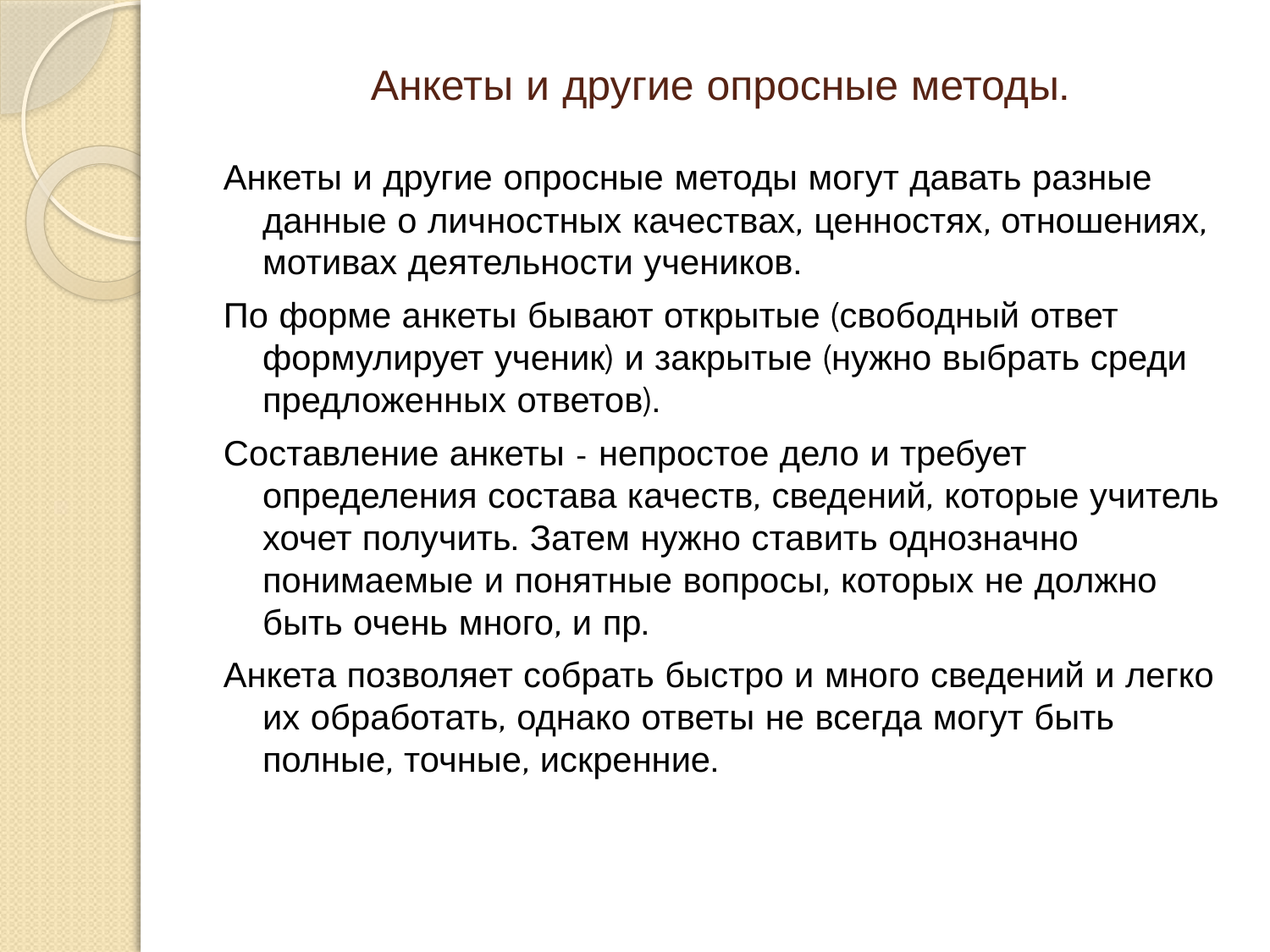

# Анкеты и другие опросные методы.
Анкеты и другие опросные методы могут давать разные данные о личностных качествах, ценностях, отношениях, мотивах деятельности учеников.
По форме анкеты бывают открытые (свободный ответ формулирует ученик) и закрытые (нужно выбрать среди предложенных ответов).
Составление анкеты - непростое дело и требует определения состава качеств, сведений, которые учитель хочет получить. Затем нужно ставить однозначно понимаемые и понятные вопросы, которых не должно быть очень много, и пр.
Анкета позволяет собрать быстро и много сведений и легко их обработать, однако ответы не всегда могут быть полные, точные, искренние.